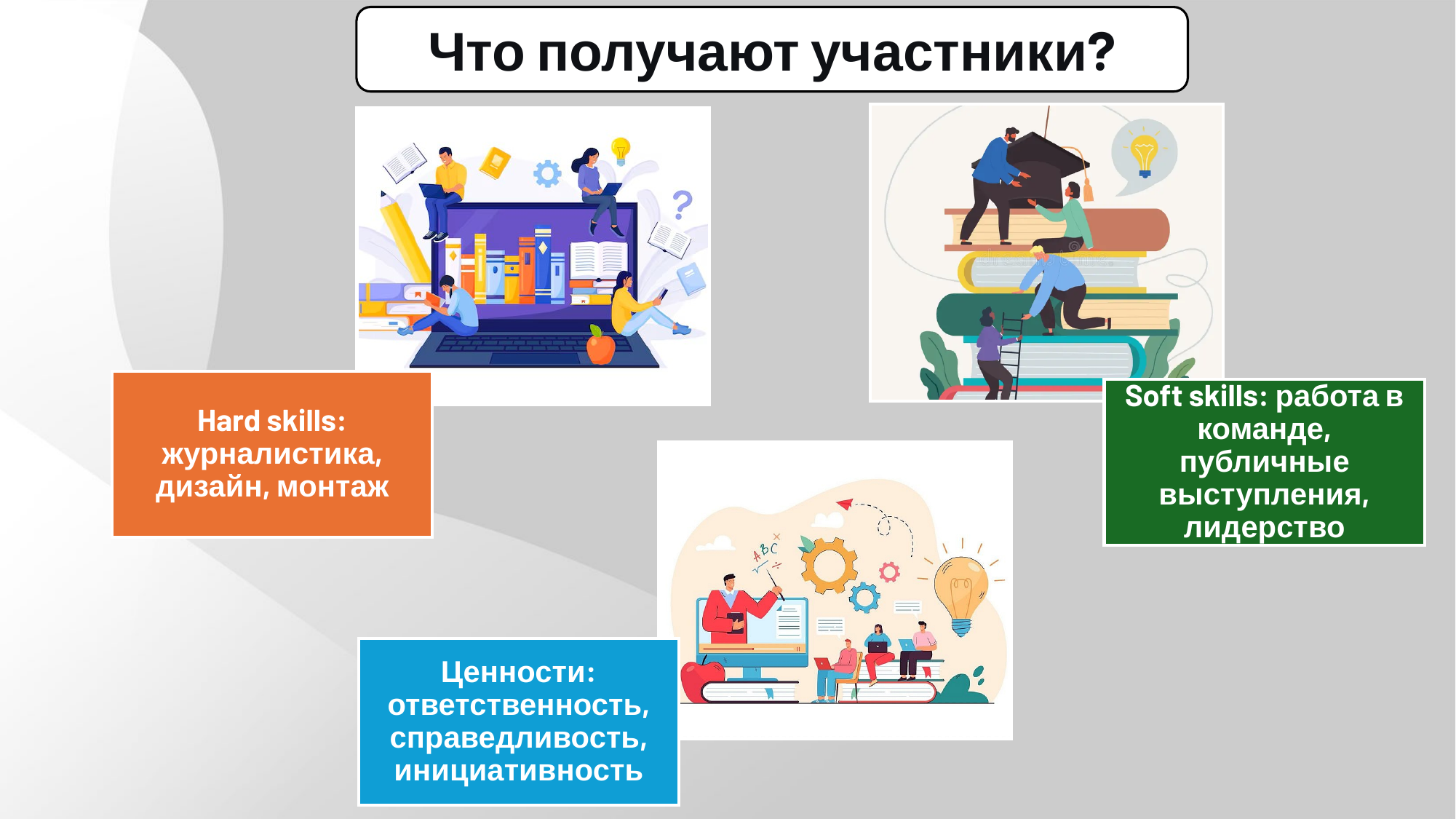

Что получают участники?
Hard skills: журналистика, дизайн, монтаж
Soft skills: работа в команде, публичные выступления, лидерство
Ценности: ответственность, справедливость, инициативность